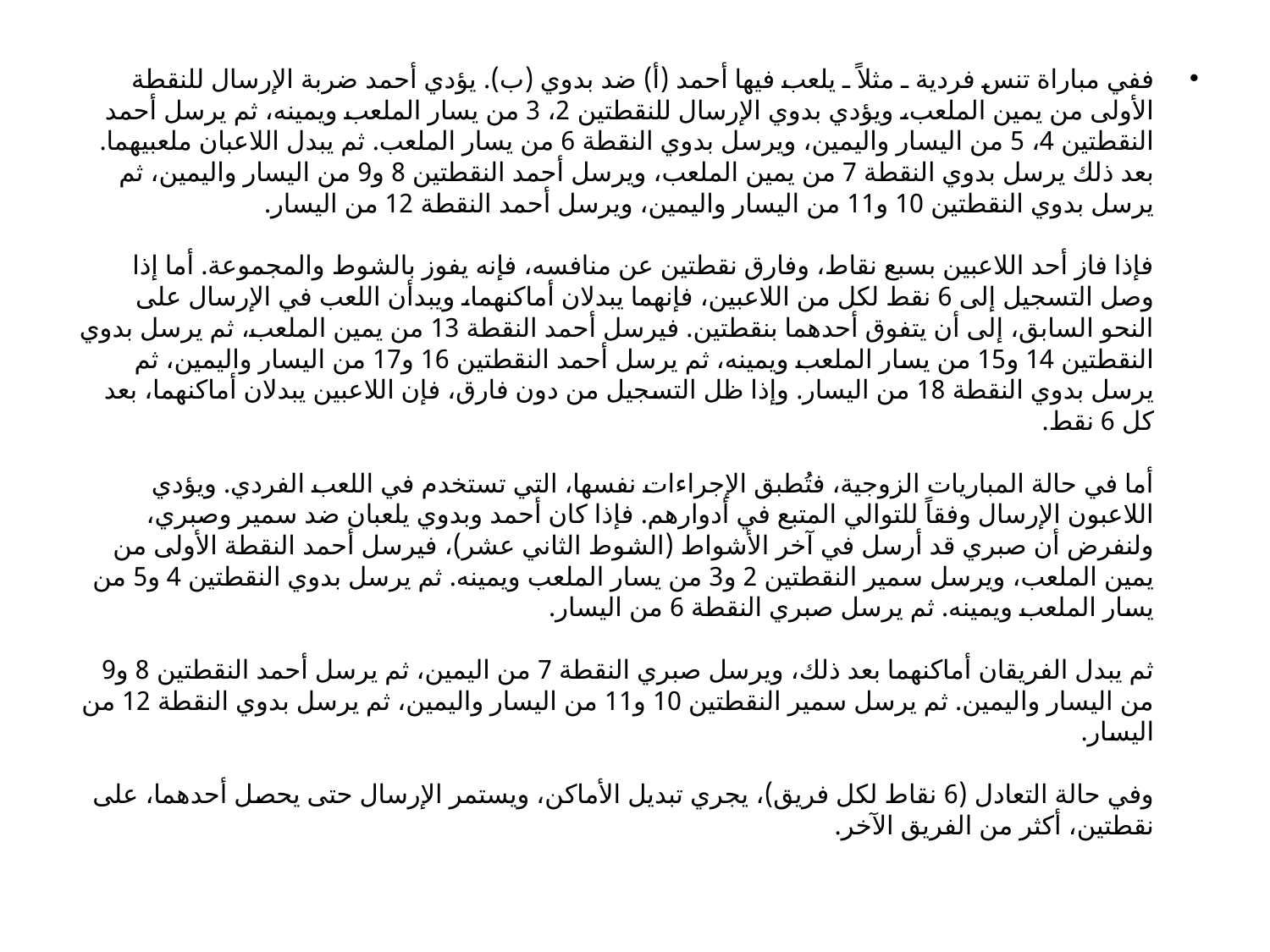

ففي مباراة تنس فردية ـ مثلاً ـ يلعب فيها أحمد (أ) ضد بدوي (ب). يؤدي أحمد ضربة الإرسال للنقطة الأولى من يمين الملعب، ويؤدي بدوي الإرسال للنقطتين 2، 3 من يسار الملعب ويمينه، ثم يرسل أحمد النقطتين 4، 5 من اليسار واليمين، ويرسل بدوي النقطة 6 من يسار الملعب. ثم يبدل اللاعبان ملعبيهما. بعد ذلك يرسل بدوي النقطة 7 من يمين الملعب، ويرسل أحمد النقطتين 8 و9 من اليسار واليمين، ثم يرسل بدوي النقطتين 10 و11 من اليسار واليمين، ويرسل أحمد النقطة 12 من اليسار. 
فإذا فاز أحد اللاعبين بسبع نقاط، وفارق نقطتين عن منافسه، فإنه يفوز بالشوط والمجموعة. أما إذا وصل التسجيل إلى 6 نقط لكل من اللاعبين، فإنهما يبدلان أماكنهما، ويبدأن اللعب في الإرسال على النحو السابق، إلى أن يتفوق أحدهما بنقطتين. فيرسل أحمد النقطة 13 من يمين الملعب، ثم يرسل بدوي النقطتين 14 و15 من يسار الملعب ويمينه، ثم يرسل أحمد النقطتين 16 و17 من اليسار واليمين، ثم يرسل بدوي النقطة 18 من اليسار. وإذا ظل التسجيل من دون فارق، فإن اللاعبين يبدلان أماكنهما، بعد كل 6 نقط. 
أما في حالة المباريات الزوجية، فتُطبق الإجراءات نفسها، التي تستخدم في اللعب الفردي. ويؤدي اللاعبون الإرسال وفقاً للتوالي المتبع في أدوارهم. فإذا كان أحمد وبدوي يلعبان ضد سمير وصبري، ولنفرض أن صبري قد أرسل في آخر الأشواط (الشوط الثاني عشر)، فيرسل أحمد النقطة الأولى من يمين الملعب، ويرسل سمير النقطتين 2 و3 من يسار الملعب ويمينه. ثم يرسل بدوي النقطتين 4 و5 من يسار الملعب ويمينه. ثم يرسل صبري النقطة 6 من اليسار. 
ثم يبدل الفريقان أماكنهما بعد ذلك، ويرسل صبري النقطة 7 من اليمين، ثم يرسل أحمد النقطتين 8 و9 من اليسار واليمين. ثم يرسل سمير النقطتين 10 و11 من اليسار واليمين، ثم يرسل بدوي النقطة 12 من اليسار. 
وفي حالة التعادل (6 نقاط لكل فريق)، يجري تبديل الأماكن، ويستمر الإرسال حتى يحصل أحدهما، على نقطتين، أكثر من الفريق الآخر.